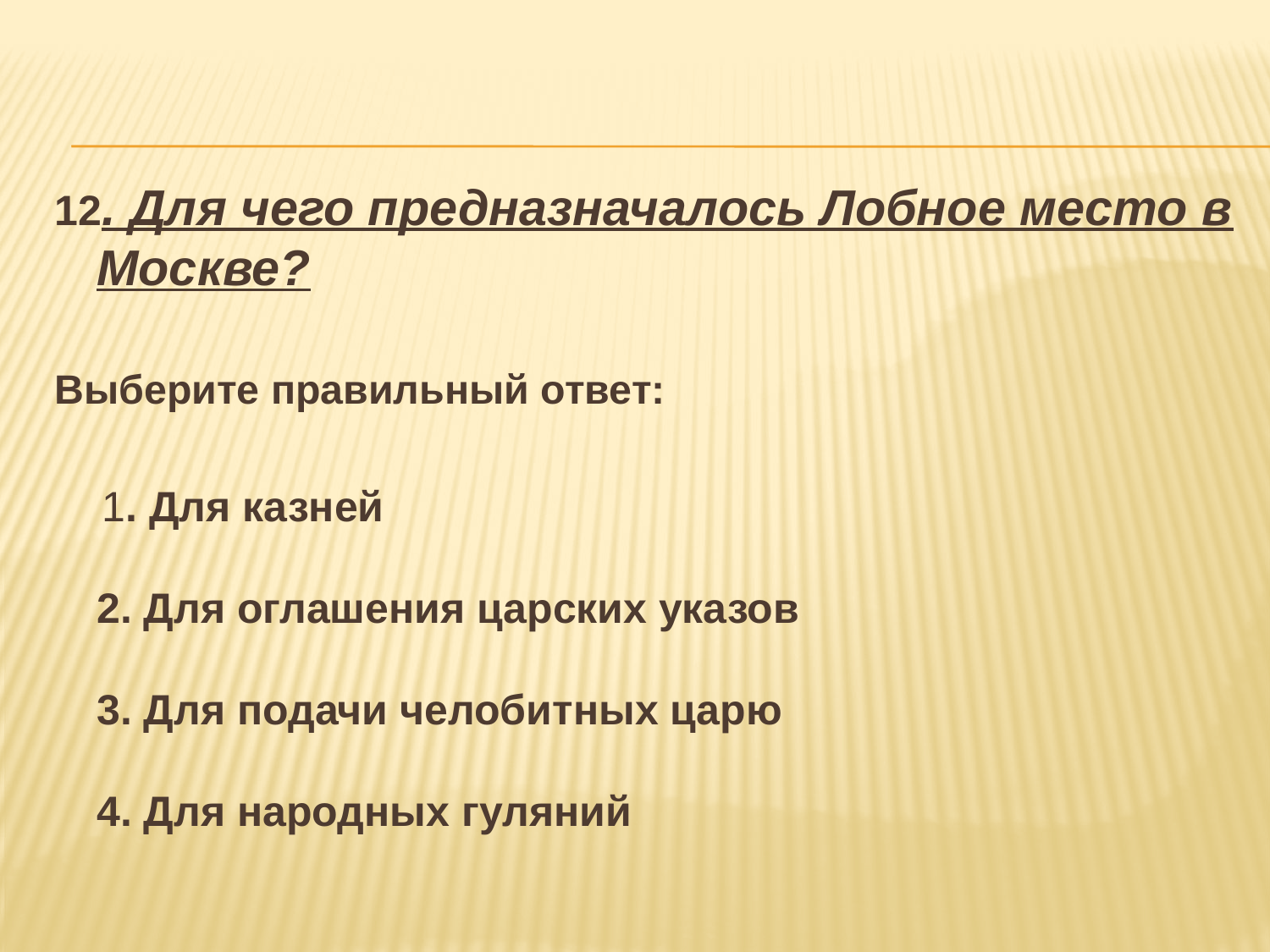

12. Для чего предназначалось Лобное место в Москве?

Выберите правильный ответ:

    1. Для казней
2. Для оглашения царских указов
3. Для подачи челобитных царю
4. Для народных гуляний